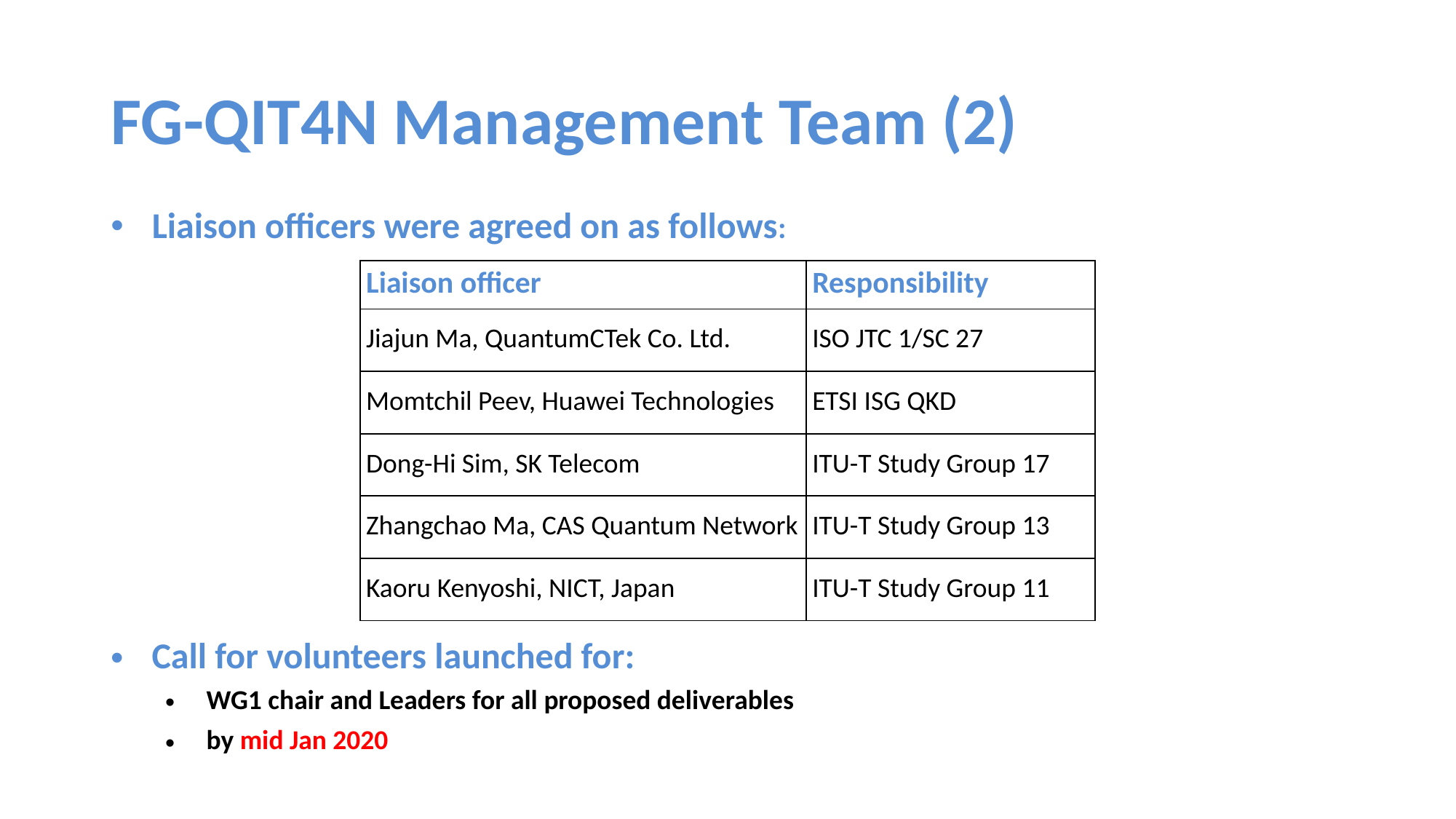

# FG-QIT4N Management Team (2)
Liaison officers were agreed on as follows:

| Liaison officer | Responsibility |
| --- | --- |
| Jiajun Ma, QuantumCTek Co. Ltd. | ISO JTC 1/SC 27 |
| Momtchil Peev, Huawei Technologies | ETSI ISG QKD |
| Dong-Hi Sim, SK Telecom | ITU-T Study Group 17 |
| Zhangchao Ma, CAS Quantum Network | ITU-T Study Group 13 |
| Kaoru Kenyoshi, NICT, Japan | ITU-T Study Group 11 |
Call for volunteers launched for:
WG1 chair and Leaders for all proposed deliverables
by mid Jan 2020